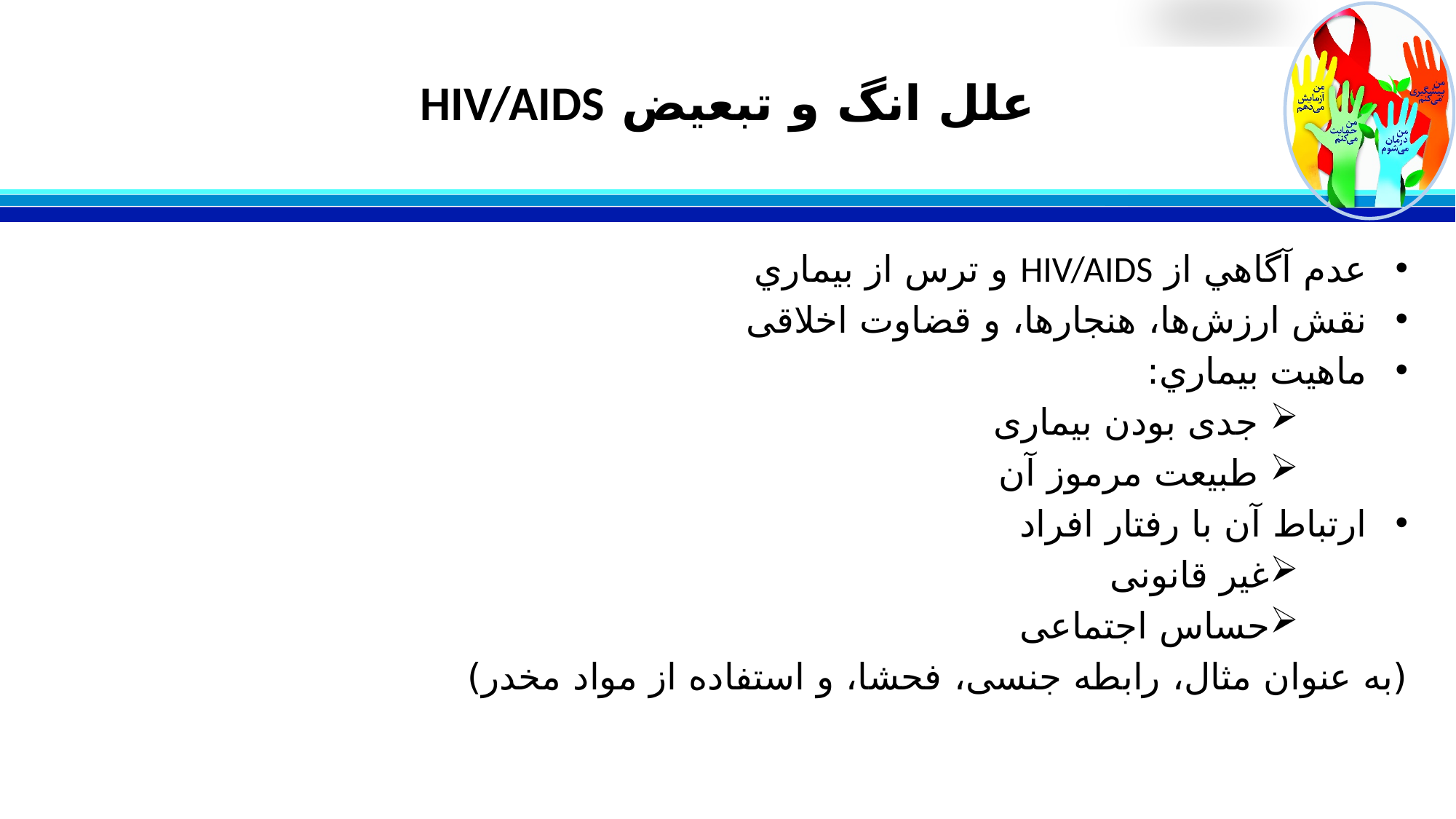

# علل انگ و تبعيض HIV/AIDS
عدم آگاهي از HIV/AIDS و ترس از بيماري
نقش ارزش‌ها، هنجارها، و قضاوت اخلاقی
ماهيت بيماري:
 جدی بودن بیماری
 طبیعت مرموز آن
ارتباط آن با رفتار افراد
غیر قانونی
حساس اجتماعی
(به عنوان مثال، رابطه جنسی، فحشا، و استفاده از مواد مخدر)